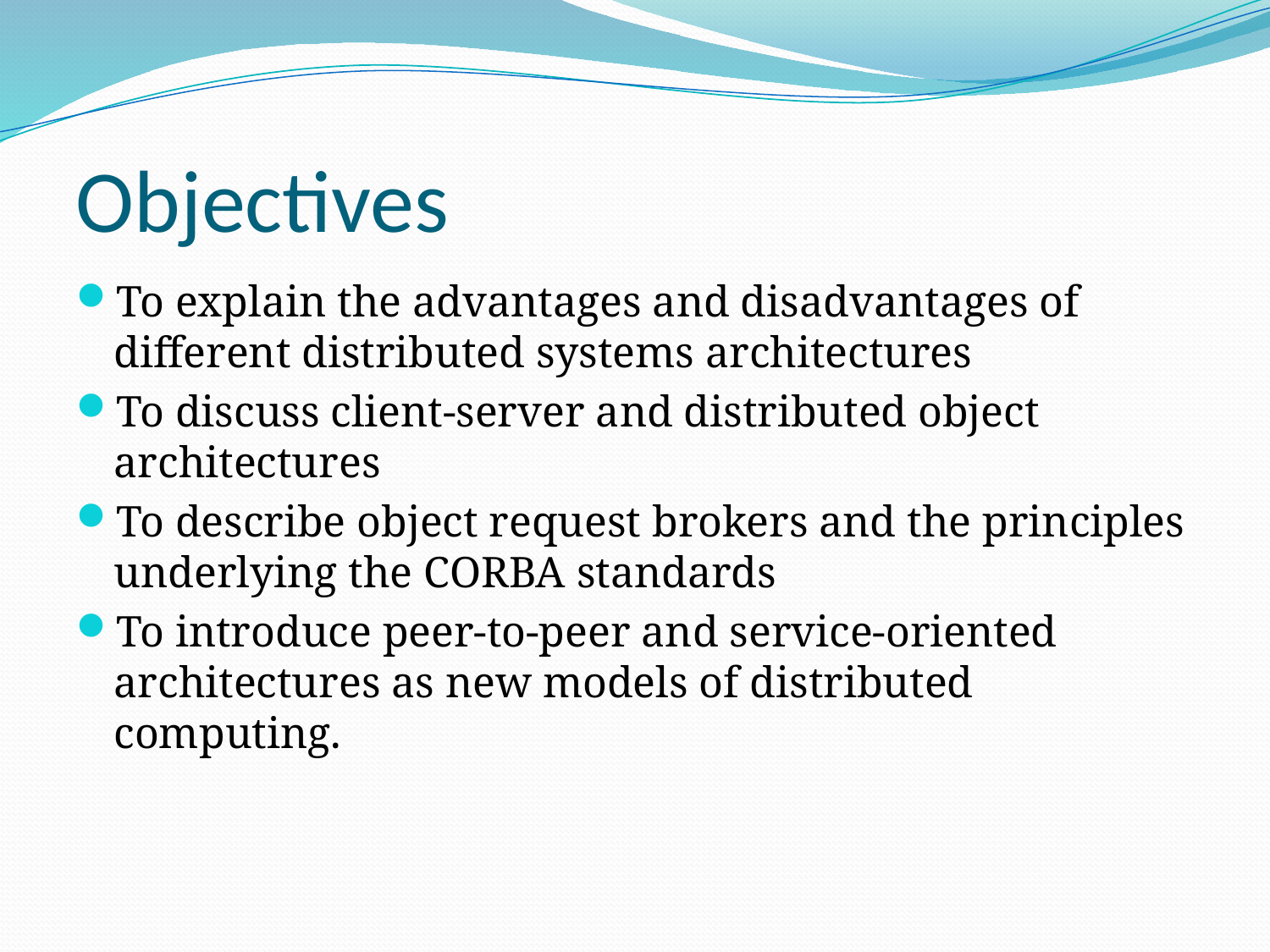

# Objectives
To explain the advantages and disadvantages of different distributed systems architectures
To discuss client-server and distributed object architectures
To describe object request brokers and the principles underlying the CORBA standards
To introduce peer-to-peer and service-oriented architectures as new models of distributed computing.